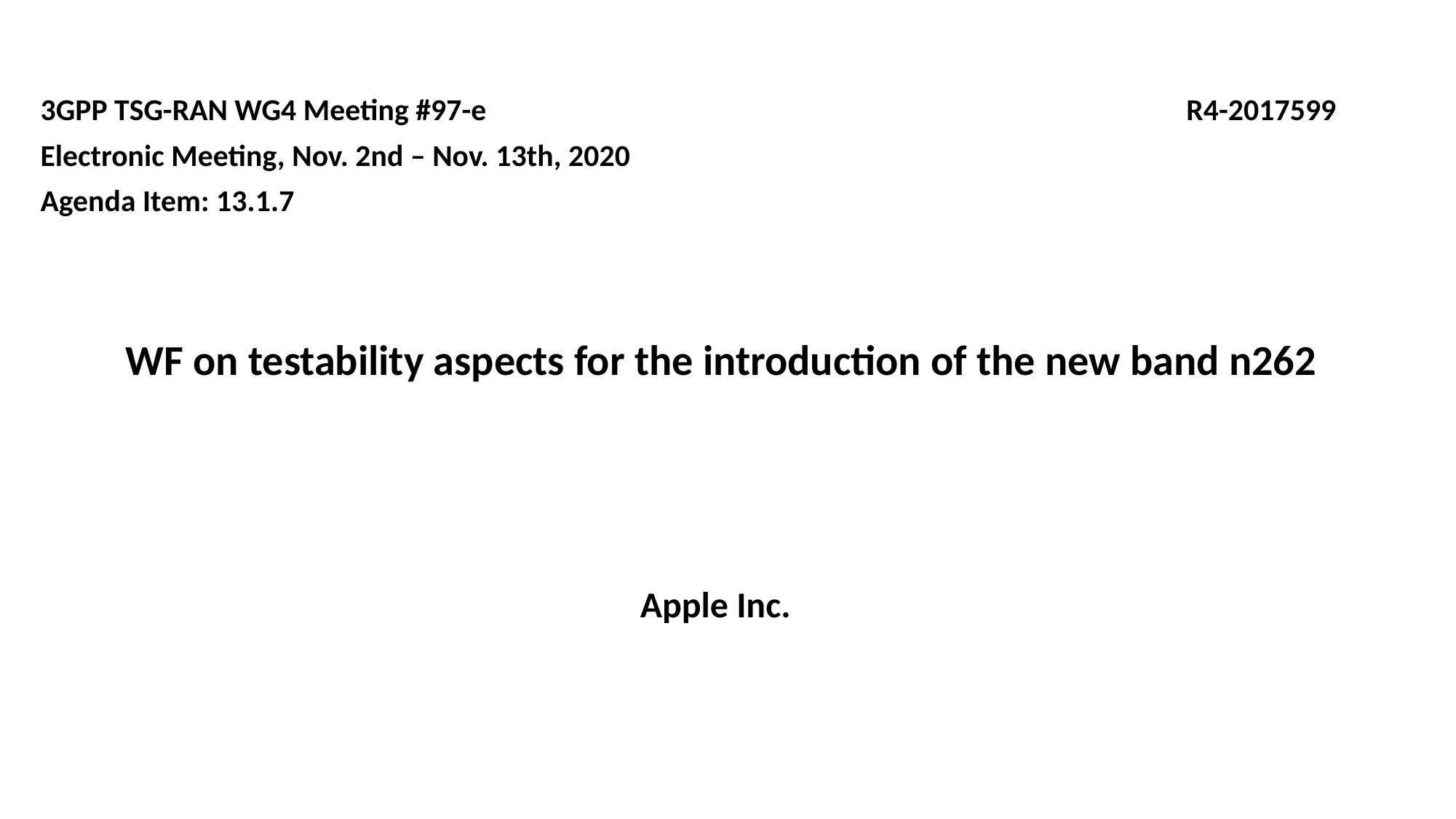

3GPP TSG-RAN WG4 Meeting #97-e	                                                                                       R4-2017599
Electronic Meeting, Nov. 2nd – Nov. 13th, 2020
Agenda Item: 13.1.7
WF on testability aspects for the introduction of the new band n262
Apple Inc.